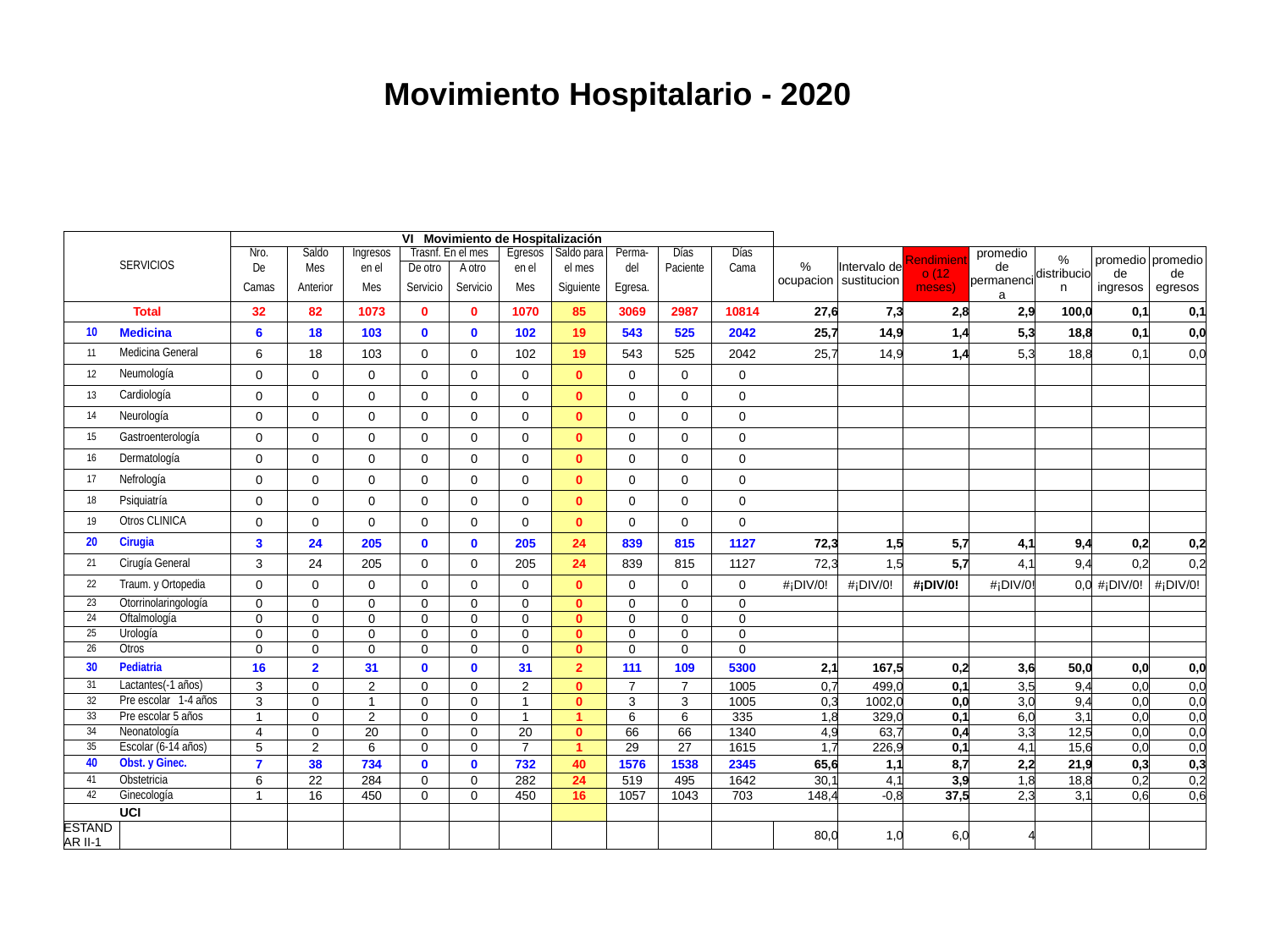

Movimiento Hospitalario - 2020
| SERVICIOS |  | VI Movimiento de Hospitalización |  |  |  |  |  |  |  |  |  |  |  |  |  |  |  |  |
| --- | --- | --- | --- | --- | --- | --- | --- | --- | --- | --- | --- | --- | --- | --- | --- | --- | --- | --- |
|  |  | Nro. | Saldo | Ingresos | Trasnf. En el mes |  | Egresos | Saldo para | Perma- | Días | Días | % ocupacion | Intervalo de sustitucion | Rendimiento (12 meses) | promedio de permanencia | % distribucion | promedio de ingresos | promedio de egresos |
|  |  | De | Mes | en el | De otro | A otro | en el | el mes | del | Paciente | Cama |  |  |  |  |  |  |  |
|  |  | Camas | Anterior | Mes | Servicio | Servicio | Mes | Siguiente | Egresa. |  |  |  |  |  |  |  |  |  |
| Total |  | 32 | 82 | 1073 | 0 | 0 | 1070 | 85 | 3069 | 2987 | 10814 | 27,6 | 7,3 | 2,8 | 2,9 | 100,0 | 0,1 | 0,1 |
| 10 | Medicina | 6 | 18 | 103 | 0 | 0 | 102 | 19 | 543 | 525 | 2042 | 25,7 | 14,9 | 1,4 | 5,3 | 18,8 | 0,1 | 0,0 |
| 11 | Medicina General | 6 | 18 | 103 | 0 | 0 | 102 | 19 | 543 | 525 | 2042 | 25,7 | 14,9 | 1,4 | 5,3 | 18,8 | 0,1 | 0,0 |
| 12 | Neumología | 0 | 0 | 0 | 0 | 0 | 0 | 0 | 0 | 0 | 0 |  |  |  |  |  |  |  |
| 13 | Cardiología | 0 | 0 | 0 | 0 | 0 | 0 | 0 | 0 | 0 | 0 |  |  |  |  |  |  |  |
| 14 | Neurología | 0 | 0 | 0 | 0 | 0 | 0 | 0 | 0 | 0 | 0 |  |  |  |  |  |  |  |
| 15 | Gastroenterología | 0 | 0 | 0 | 0 | 0 | 0 | 0 | 0 | 0 | 0 |  |  |  |  |  |  |  |
| 16 | Dermatología | 0 | 0 | 0 | 0 | 0 | 0 | 0 | 0 | 0 | 0 |  |  |  |  |  |  |  |
| 17 | Nefrología | 0 | 0 | 0 | 0 | 0 | 0 | 0 | 0 | 0 | 0 |  |  |  |  |  |  |  |
| 18 | Psiquiatría | 0 | 0 | 0 | 0 | 0 | 0 | 0 | 0 | 0 | 0 |  |  |  |  |  |  |  |
| 19 | Otros CLINICA | 0 | 0 | 0 | 0 | 0 | 0 | 0 | 0 | 0 | 0 |  |  |  |  |  |  |  |
| 20 | Cirugia | 3 | 24 | 205 | 0 | 0 | 205 | 24 | 839 | 815 | 1127 | 72,3 | 1,5 | 5,7 | 4,1 | 9,4 | 0,2 | 0,2 |
| 21 | Cirugía General | 3 | 24 | 205 | 0 | 0 | 205 | 24 | 839 | 815 | 1127 | 72,3 | 1,5 | 5,7 | 4,1 | 9,4 | 0,2 | 0,2 |
| 22 | Traum. y Ortopedia | 0 | 0 | 0 | 0 | 0 | 0 | 0 | 0 | 0 | 0 | #¡DIV/0! | #¡DIV/0! | #¡DIV/0! | #¡DIV/0! | 0,0 | #¡DIV/0! | #¡DIV/0! |
| 23 | Otorrinolaringología | 0 | 0 | 0 | 0 | 0 | 0 | 0 | 0 | 0 | 0 |  |  |  |  |  |  |  |
| 24 | Oftalmología | 0 | 0 | 0 | 0 | 0 | 0 | 0 | 0 | 0 | 0 |  |  |  |  |  |  |  |
| 25 | Urología | 0 | 0 | 0 | 0 | 0 | 0 | 0 | 0 | 0 | 0 |  |  |  |  |  |  |  |
| 26 | Otros | 0 | 0 | 0 | 0 | 0 | 0 | 0 | 0 | 0 | 0 |  |  |  |  |  |  |  |
| 30 | Pediatria | 16 | 2 | 31 | 0 | 0 | 31 | 2 | 111 | 109 | 5300 | 2,1 | 167,5 | 0,2 | 3,6 | 50,0 | 0,0 | 0,0 |
| 31 | Lactantes(-1 años) | 3 | 0 | 2 | 0 | 0 | 2 | 0 | 7 | 7 | 1005 | 0,7 | 499,0 | 0,1 | 3,5 | 9,4 | 0,0 | 0,0 |
| 32 | Pre escolar 1-4 años | 3 | 0 | 1 | 0 | 0 | 1 | 0 | 3 | 3 | 1005 | 0,3 | 1002,0 | 0,0 | 3,0 | 9,4 | 0,0 | 0,0 |
| 33 | Pre escolar 5 años | 1 | 0 | 2 | 0 | 0 | 1 | 1 | 6 | 6 | 335 | 1,8 | 329,0 | 0,1 | 6,0 | 3,1 | 0,0 | 0,0 |
| 34 | Neonatología | 4 | 0 | 20 | 0 | 0 | 20 | 0 | 66 | 66 | 1340 | 4,9 | 63,7 | 0,4 | 3,3 | 12,5 | 0,0 | 0,0 |
| 35 | Escolar (6-14 años) | 5 | 2 | 6 | 0 | 0 | 7 | 1 | 29 | 27 | 1615 | 1,7 | 226,9 | 0,1 | 4,1 | 15,6 | 0,0 | 0,0 |
| 40 | Obst. y Ginec. | 7 | 38 | 734 | 0 | 0 | 732 | 40 | 1576 | 1538 | 2345 | 65,6 | 1,1 | 8,7 | 2,2 | 21,9 | 0,3 | 0,3 |
| 41 | Obstetricia | 6 | 22 | 284 | 0 | 0 | 282 | 24 | 519 | 495 | 1642 | 30,1 | 4,1 | 3,9 | 1,8 | 18,8 | 0,2 | 0,2 |
| 42 | Ginecología | 1 | 16 | 450 | 0 | 0 | 450 | 16 | 1057 | 1043 | 703 | 148,4 | -0,8 | 37,5 | 2,3 | 3,1 | 0,6 | 0,6 |
|  | UCI |  |  |  |  |  |  |  |  |  |  |  |  |  |  |  |  |  |
| ESTANDAR II-1 |  |  |  |  |  |  |  |  |  |  |  | 80,0 | 1,0 | 6,0 | 4 |  |  |  |